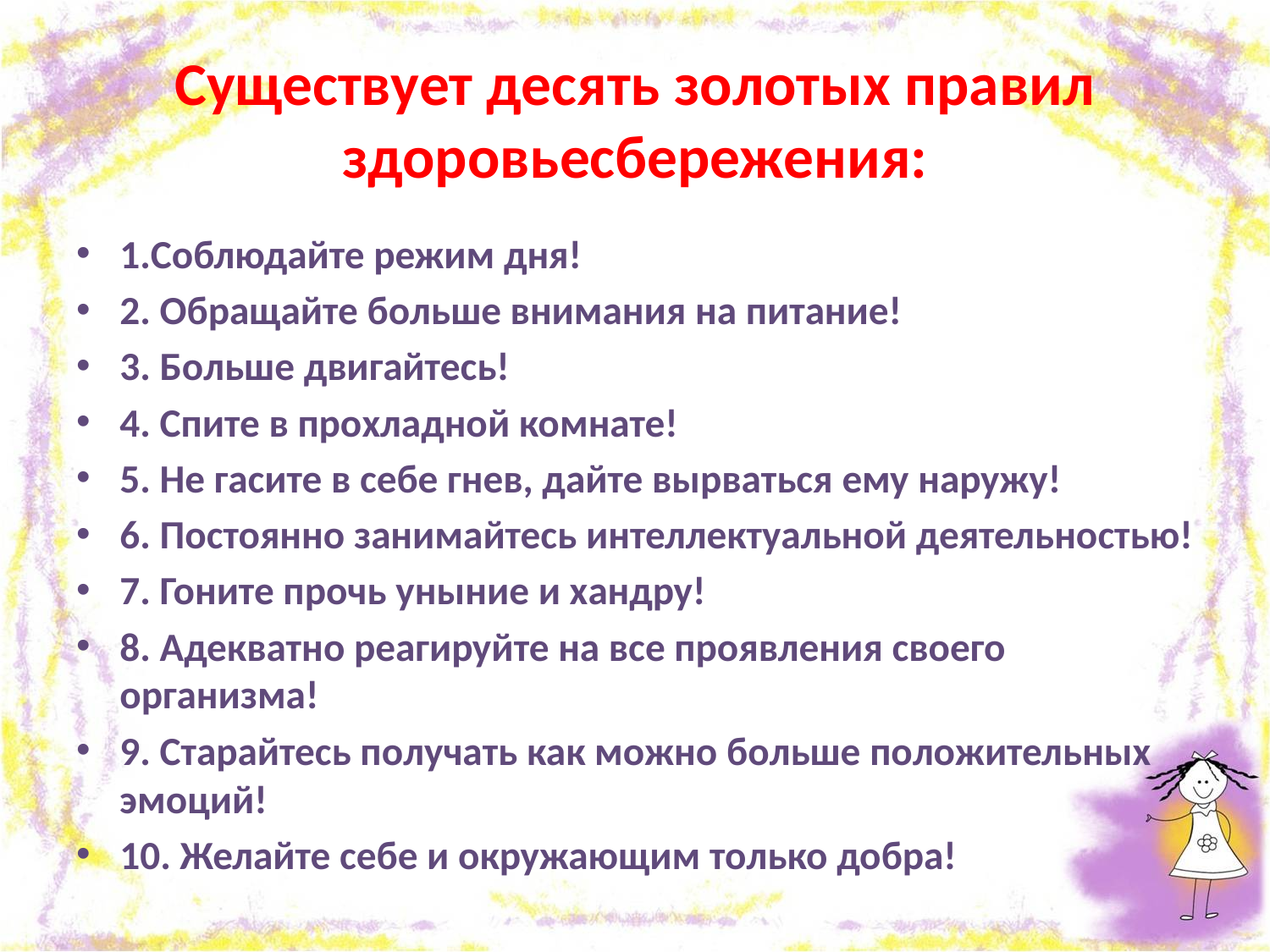

# Существует десять золотых правил здоровьесбережения:
1.Соблюдайте режим дня!
2. Обращайте больше внимания на питание!
3. Больше двигайтесь!
4. Спите в прохладной комнате!
5. Не гасите в себе гнев, дайте вырваться ему наружу!
6. Постоянно занимайтесь интеллектуальной деятельностью!
7. Гоните прочь уныние и хандру!
8. Адекватно реагируйте на все проявления своего организма!
9. Старайтесь получать как можно больше положительных эмоций!
10. Желайте себе и окружающим только добра!